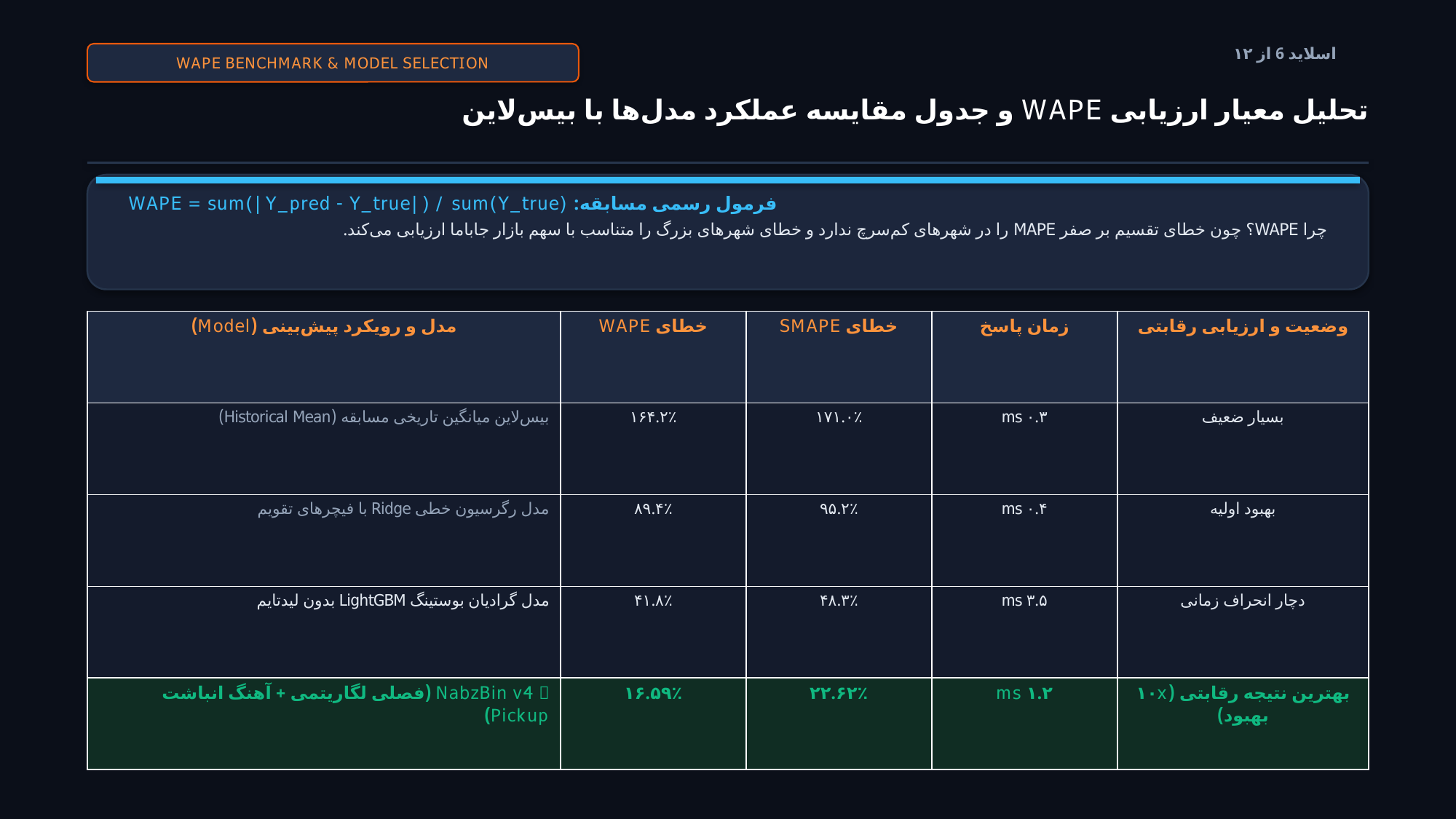

WAPE BENCHMARK & MODEL SELECTION
اسلاید 6 از ۱۲
تحلیل معیار ارزیابی WAPE و جدول مقایسه عملکرد مدل‌ها با بیس‌لاین

فرمول رسمی مسابقه: WAPE = sum(|Y_pred - Y_true|) / sum(Y_true)
چرا WAPE؟ چون خطای تقسیم بر صفر MAPE را در شهرهای کم‌سرچ ندارد و خطای شهرهای بزرگ را متناسب با سهم بازار جاباما ارزیابی می‌کند.
| مدل و رویکرد پیش‌بینی (Model) | خطای WAPE | خطای SMAPE | زمان پاسخ | وضعیت و ارزیابی رقابتی |
| --- | --- | --- | --- | --- |
| بیس‌لاین میانگین تاریخی مسابقه (Historical Mean) | ۱۶۴.۲٪ | ۱۷۱.۰٪ | ۰.۳ ms | بسیار ضعیف |
| مدل رگرسیون خطی Ridge با فیچرهای تقویم | ۸۹.۴٪ | ۹۵.۲٪ | ۰.۴ ms | بهبود اولیه |
| مدل گرادیان بوستینگ LightGBM بدون لیدتایم | ۴۱.۸٪ | ۴۸.۳٪ | ۳.۵ ms | دچار انحراف زمانی |
| 🏆 NabzBin v4 (فصلی لگاریتمی + آهنگ انباشت Pickup) | ۱۶.۵۹٪ | ۲۲.۶۲٪ | ۱.۲ ms | بهترین نتیجه رقابتی (۱۰x بهبود) |